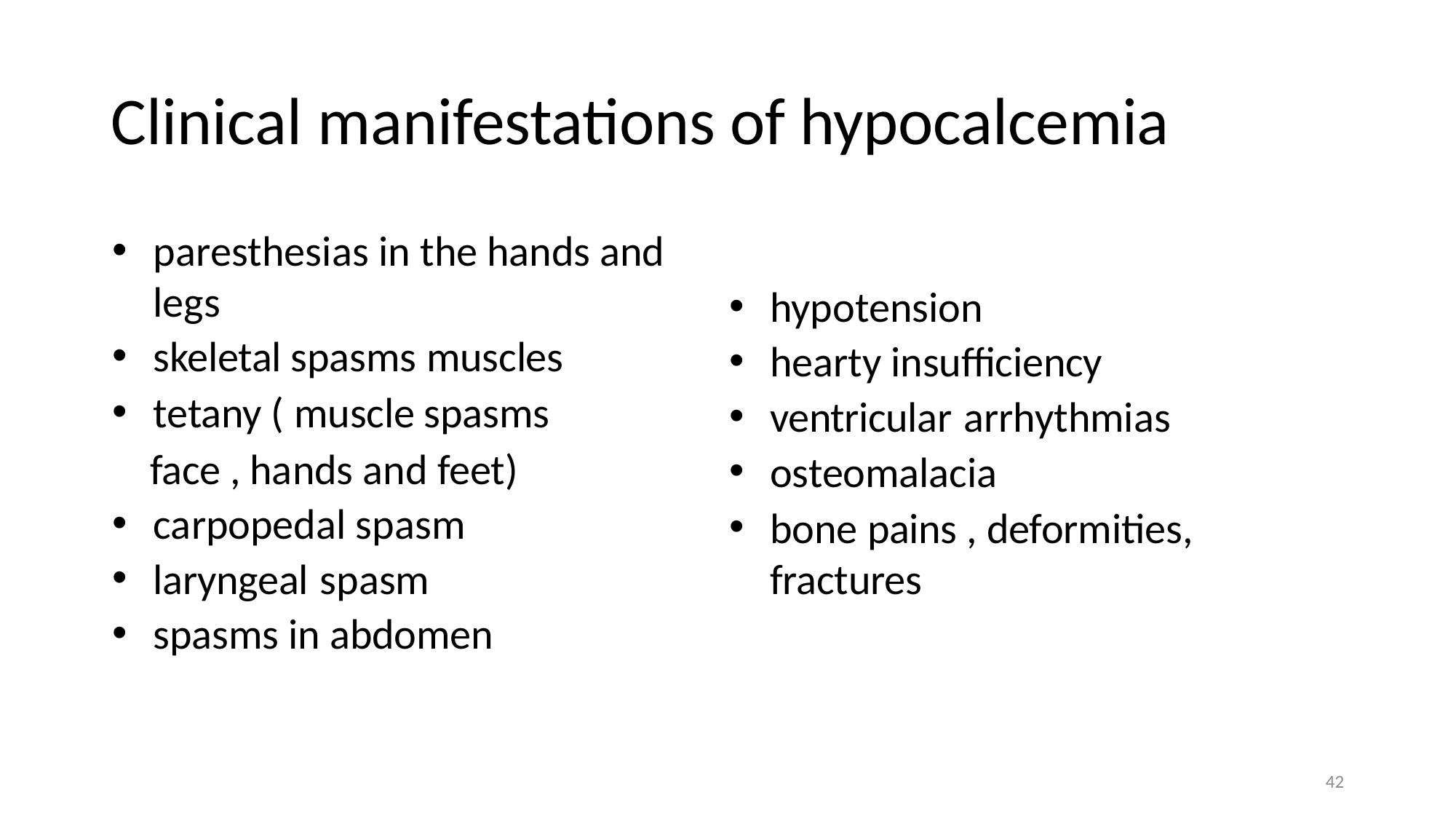

# Clinical manifestations of hypocalcemia
paresthesias in the hands and legs
skeletal spasms muscles
tetany ( muscle spasms
    face , hands and feet)
carpopedal spasm
laryngeal spasm
spasms in abdomen

hypotension
hearty insufficiency
ventricular arrhythmias
osteomalacia
bone pains , deformities, fractures

42